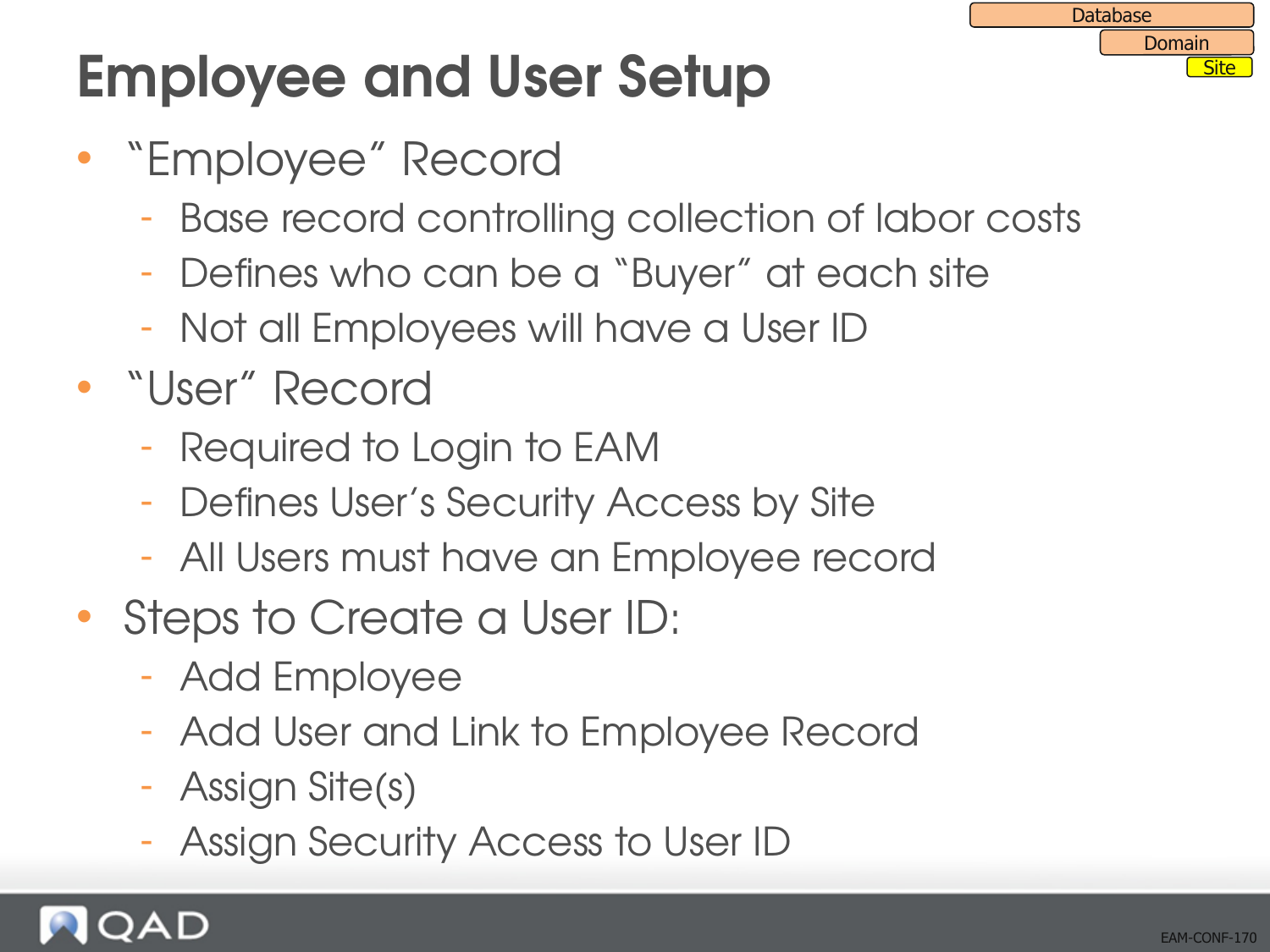

Database
Domain
Site
# Employee and User Setup
“Employee” Record
Base record controlling collection of labor costs
Defines who can be a “Buyer” at each site
Not all Employees will have a User ID
“User” Record
Required to Login to EAM
Defines User’s Security Access by Site
All Users must have an Employee record
Steps to Create a User ID:
Add Employee
Add User and Link to Employee Record
Assign Site(s)
Assign Security Access to User ID

EAM-CONF-170